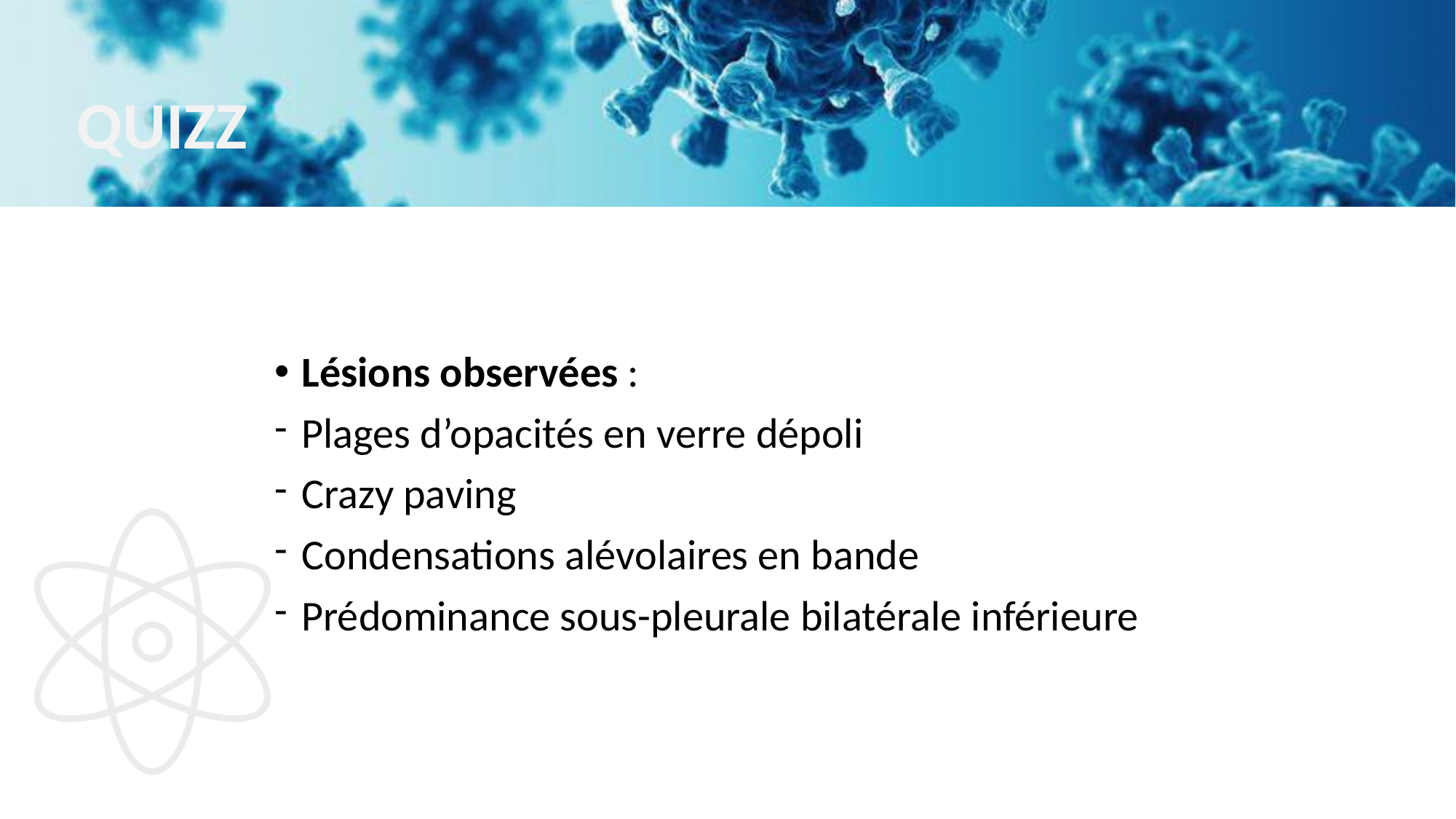

# QUIZZ

Lésions observées :
Plages d’opacités en verre dépoli
Crazy paving
Condensations alévolaires en bande
Prédominance sous-pleurale bilatérale inférieure